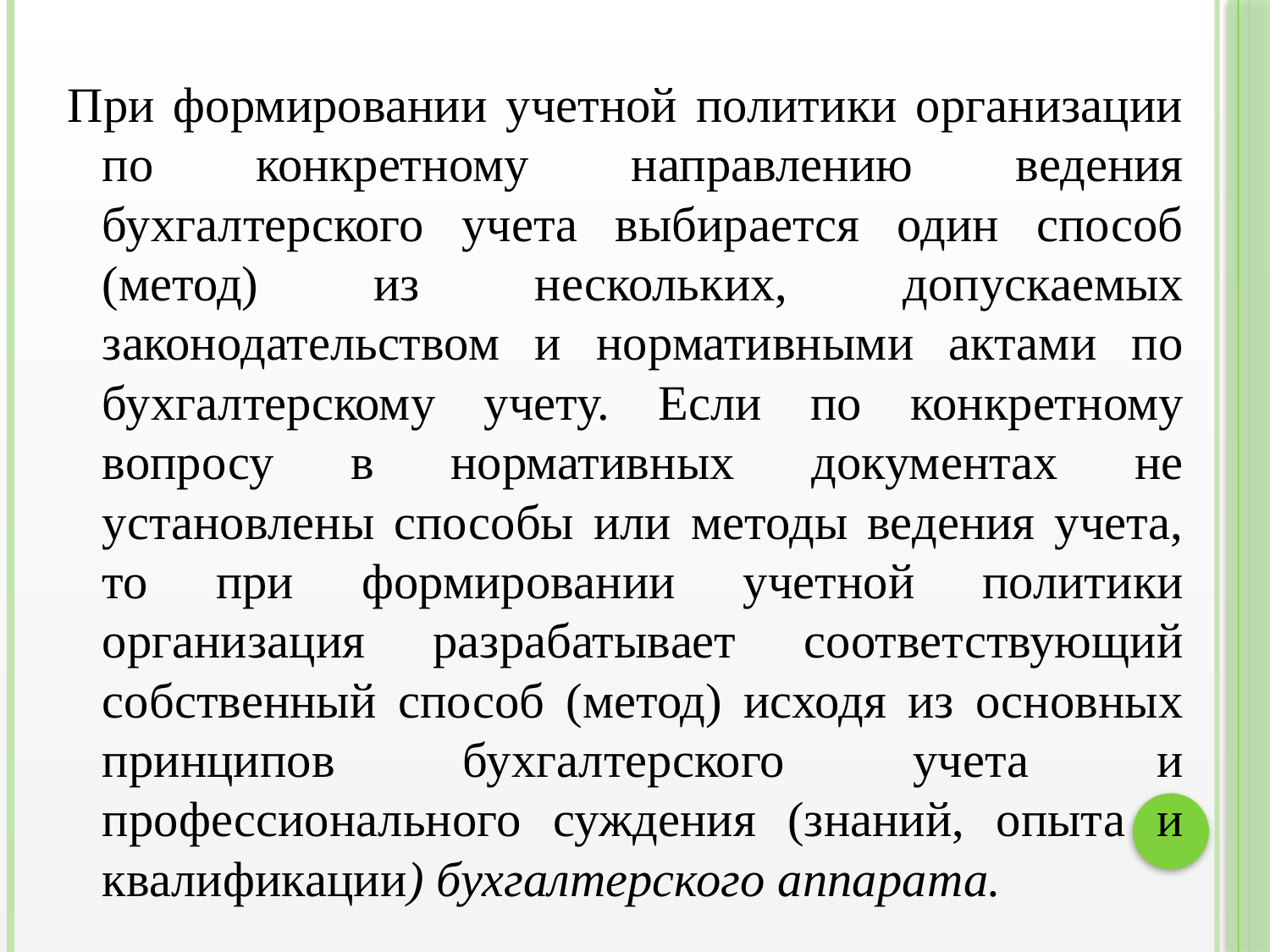

При формировании учетной политики организации по конкретному направлению ведения бухгалтерского учета выбирается один способ (метод) из нескольких, допускаемых законодательством и нормативными актами по бухгалтерскому учету. Если по конкретному вопросу в нормативных документах не установлены способы или методы ведения учета, то при формировании учетной политики организация разрабатывает соответствующий собственный способ (метод) исходя из основных принципов бухгалтерского учета и профессионального суждения (знаний, опыта и квалификации) бухгалтерского аппарата.